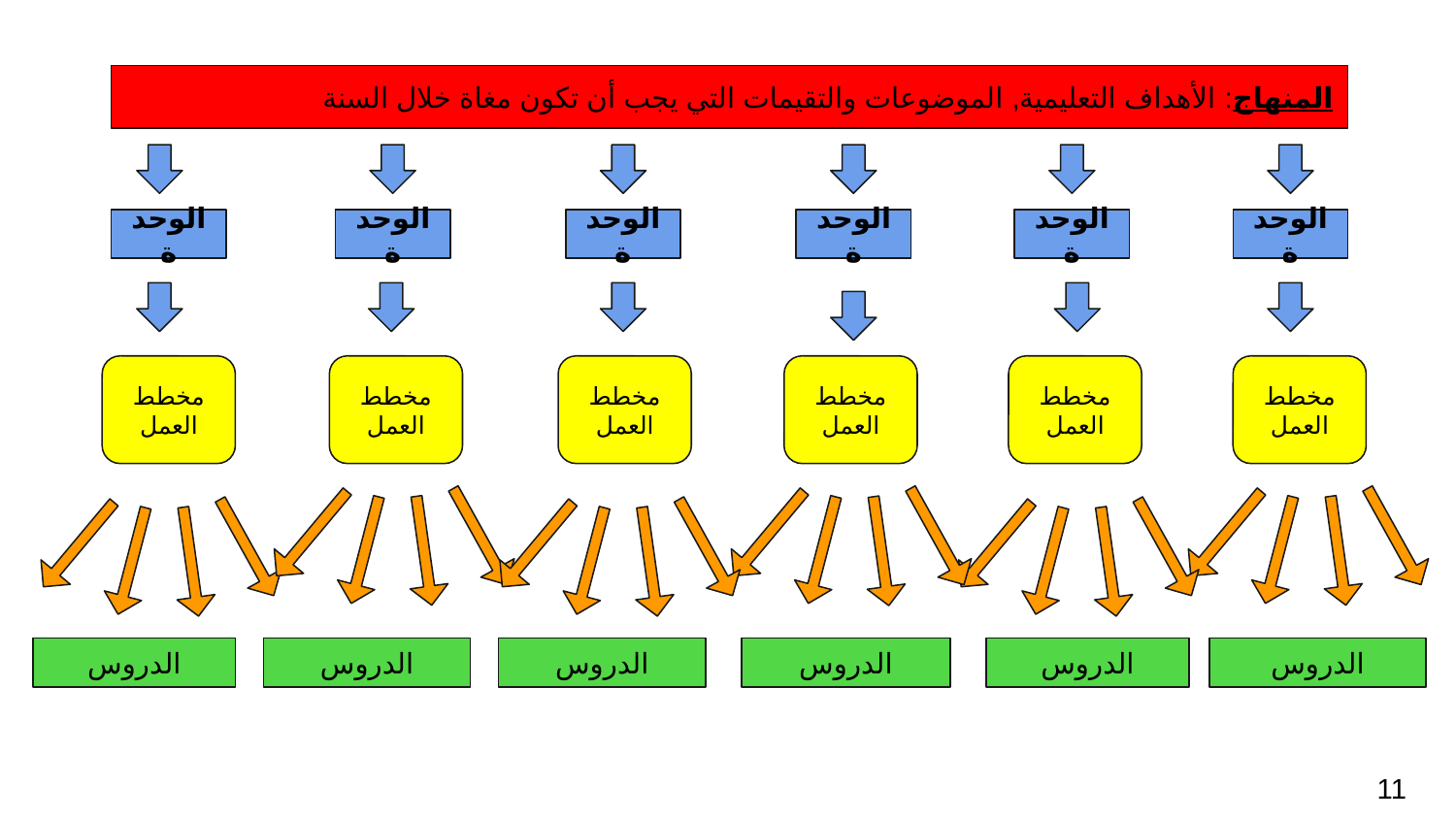

المنهاج: الأهداف التعليمية, الموضوعات والتقيمات التي يجب أن تكون مغاة خلال السنة

الوحدة
الوحدة
الوحدة
الوحدة
الوحدة
الوحدة

مخطط العمل
مخطط العمل
مخطط العمل
مخطط العمل
مخطط العمل
مخطط العمل

الدروس
الدروس
الدروس
الدروس
الدروس
الدروس
11